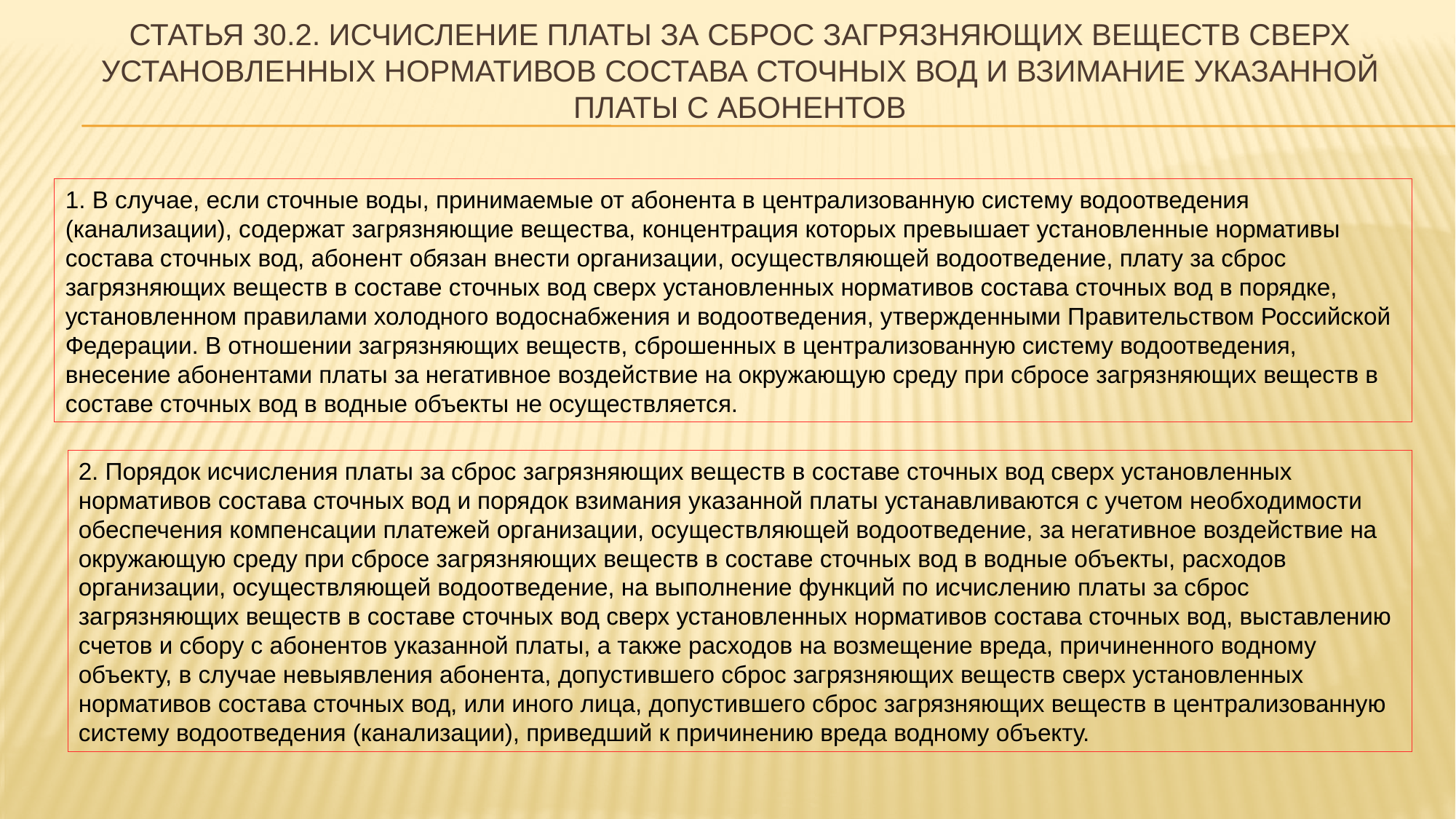

# Статья 30.2. Исчисление платы за сброс загрязняющих веществ сверх установленных нормативов состава сточных вод и взимание указанной платы с абонентов
1. В случае, если сточные воды, принимаемые от абонента в централизованную систему водоотведения (канализации), содержат загрязняющие вещества, концентрация которых превышает установленные нормативы состава сточных вод, абонент обязан внести организации, осуществляющей водоотведение, плату за сброс загрязняющих веществ в составе сточных вод сверх установленных нормативов состава сточных вод в порядке, установленном правилами холодного водоснабжения и водоотведения, утвержденными Правительством Российской Федерации. В отношении загрязняющих веществ, сброшенных в централизованную систему водоотведения, внесение абонентами платы за негативное воздействие на окружающую среду при сбросе загрязняющих веществ в составе сточных вод в водные объекты не осуществляется.
2. Порядок исчисления платы за сброс загрязняющих веществ в составе сточных вод сверх установленных нормативов состава сточных вод и порядок взимания указанной платы устанавливаются с учетом необходимости обеспечения компенсации платежей организации, осуществляющей водоотведение, за негативное воздействие на окружающую среду при сбросе загрязняющих веществ в составе сточных вод в водные объекты, расходов организации, осуществляющей водоотведение, на выполнение функций по исчислению платы за сброс загрязняющих веществ в составе сточных вод сверх установленных нормативов состава сточных вод, выставлению счетов и сбору с абонентов указанной платы, а также расходов на возмещение вреда, причиненного водному объекту, в случае невыявления абонента, допустившего сброс загрязняющих веществ сверх установленных нормативов состава сточных вод, или иного лица, допустившего сброс загрязняющих веществ в централизованную систему водоотведения (канализации), приведший к причинению вреда водному объекту.